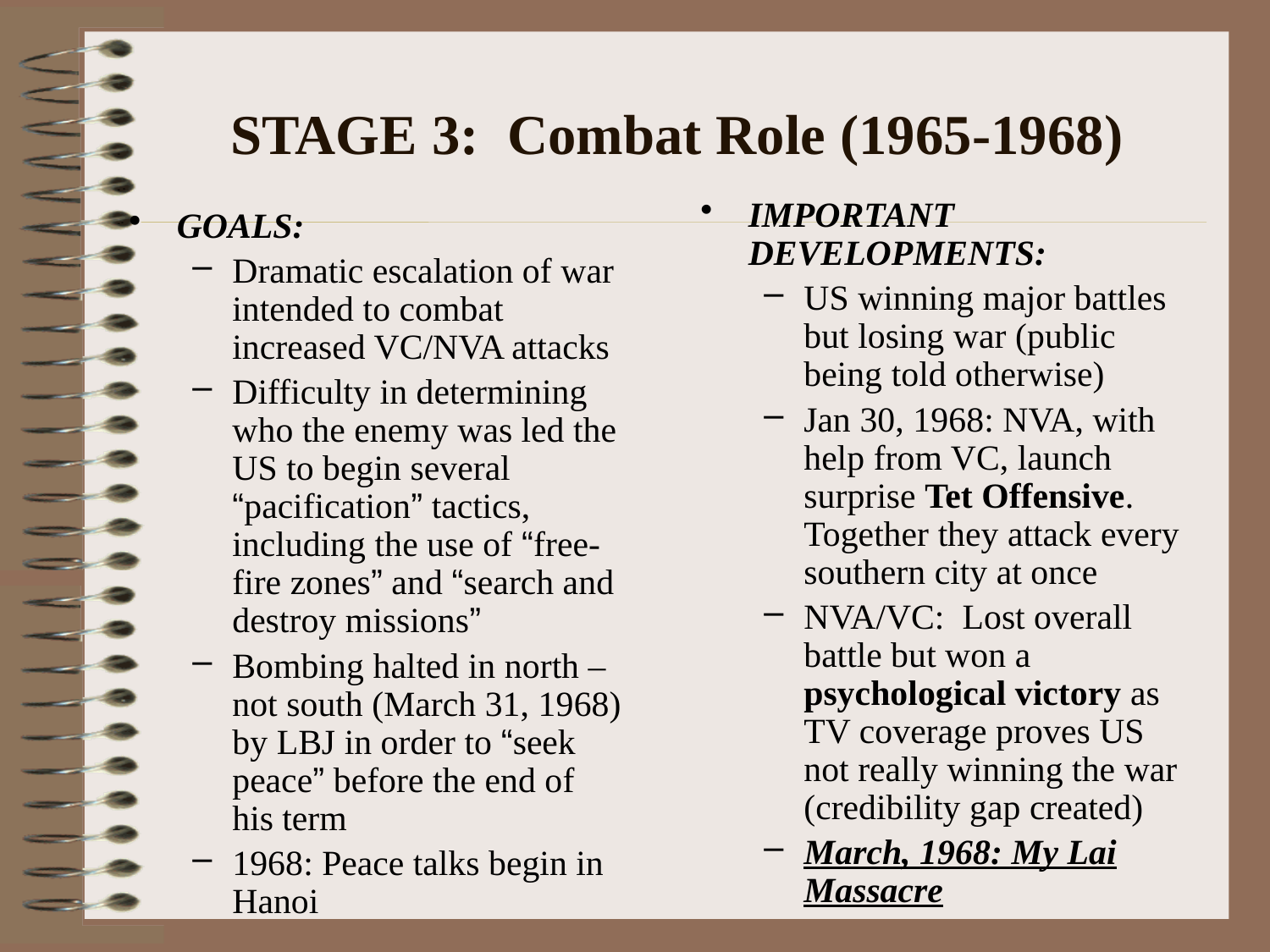

# STAGE 3:  Combat Role (1965-1968)
IMPORTANT DEVELOPMENTS:
US winning major battles but losing war (public being told otherwise)
Jan 30, 1968: NVA, with help from VC, launch surprise Tet Offensive.  Together they attack every southern city at once
NVA/VC:  Lost overall battle but won a psychological victory as TV coverage proves US not really winning the war (credibility gap created)
March, 1968: My Lai Massacre
GOALS:
Dramatic escalation of war intended to combat increased VC/NVA attacks
Difficulty in determining who the enemy was led the US to begin several “pacification” tactics, including the use of “free-fire zones” and “search and destroy missions”
Bombing halted in north – not south (March 31, 1968) by LBJ in order to “seek peace” before the end of his term
1968: Peace talks begin in Hanoi